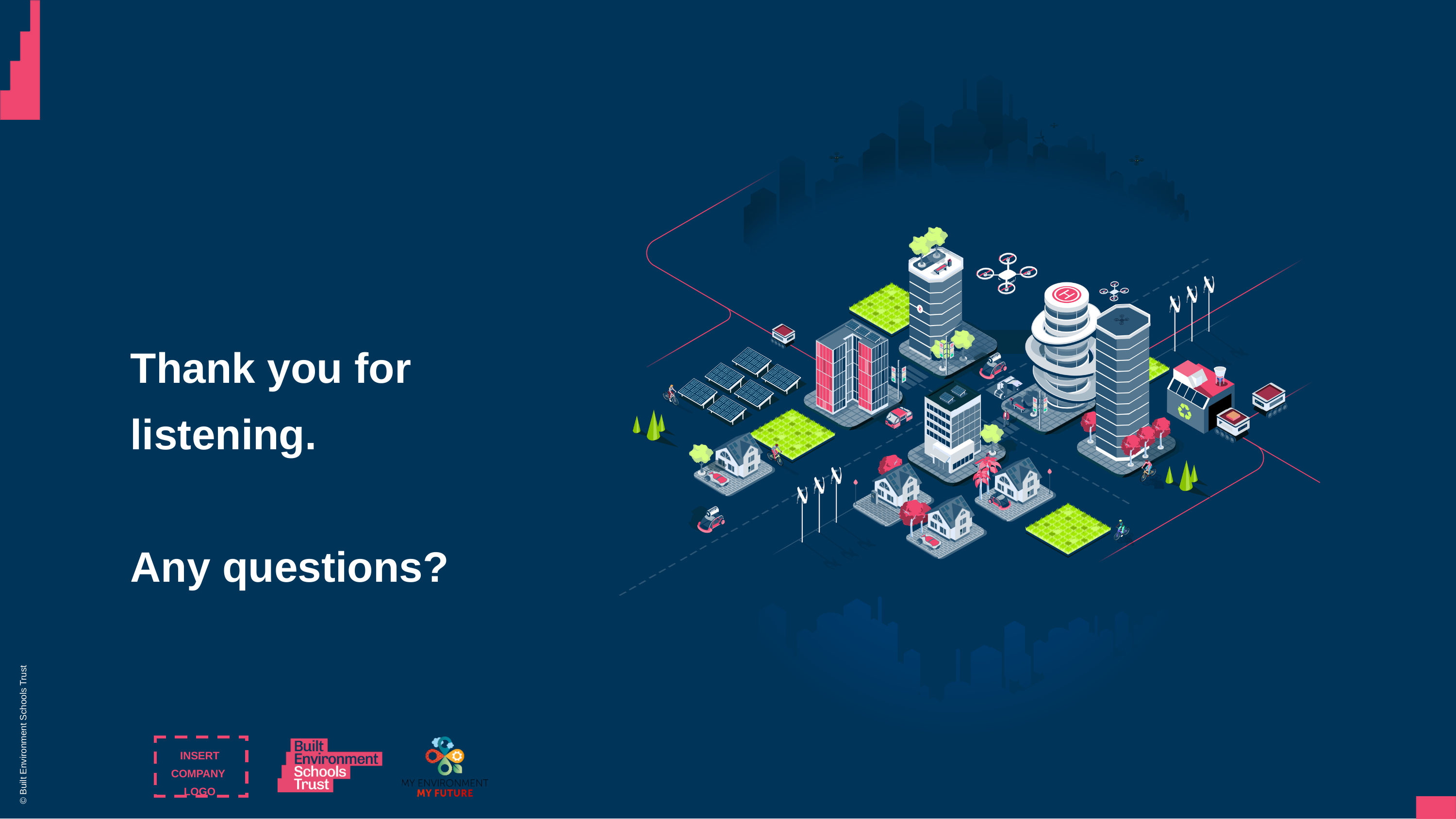

Thank you for listening.

Any questions?
© Built Environment Schools Trust

INSERT COMPANY
LOGO